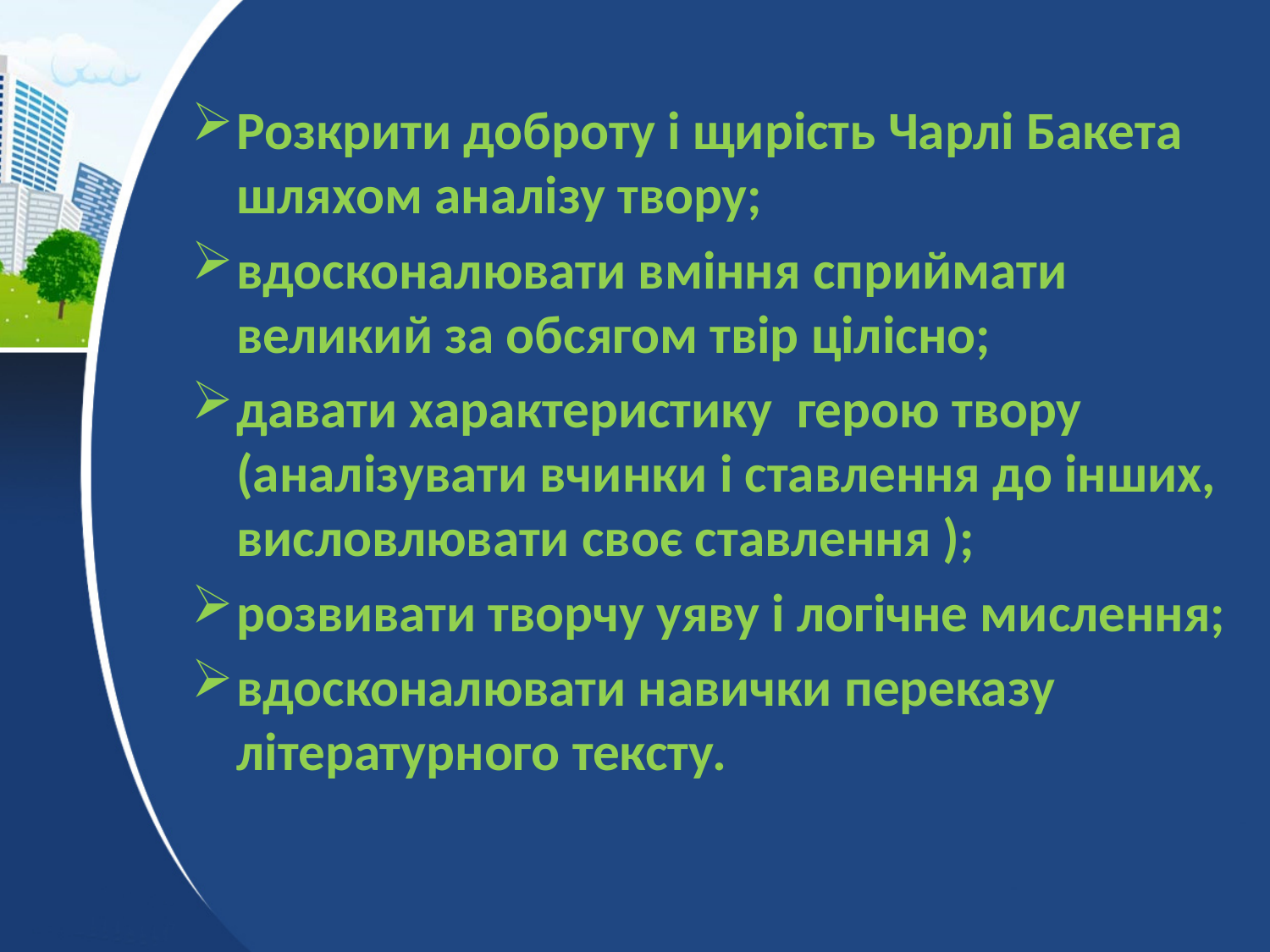

Розкрити доброту і щирість Чарлі Бакета шляхом аналізу твору;
вдосконалювати вміння сприймати великий за обсягом твір цілісно;
давати характеристику  герою твору (аналізувати вчинки і ставлення до інших, висловлювати своє ставлення );
розвивати творчу уяву і логічне мислення;
вдосконалювати навички переказу літературного тексту.